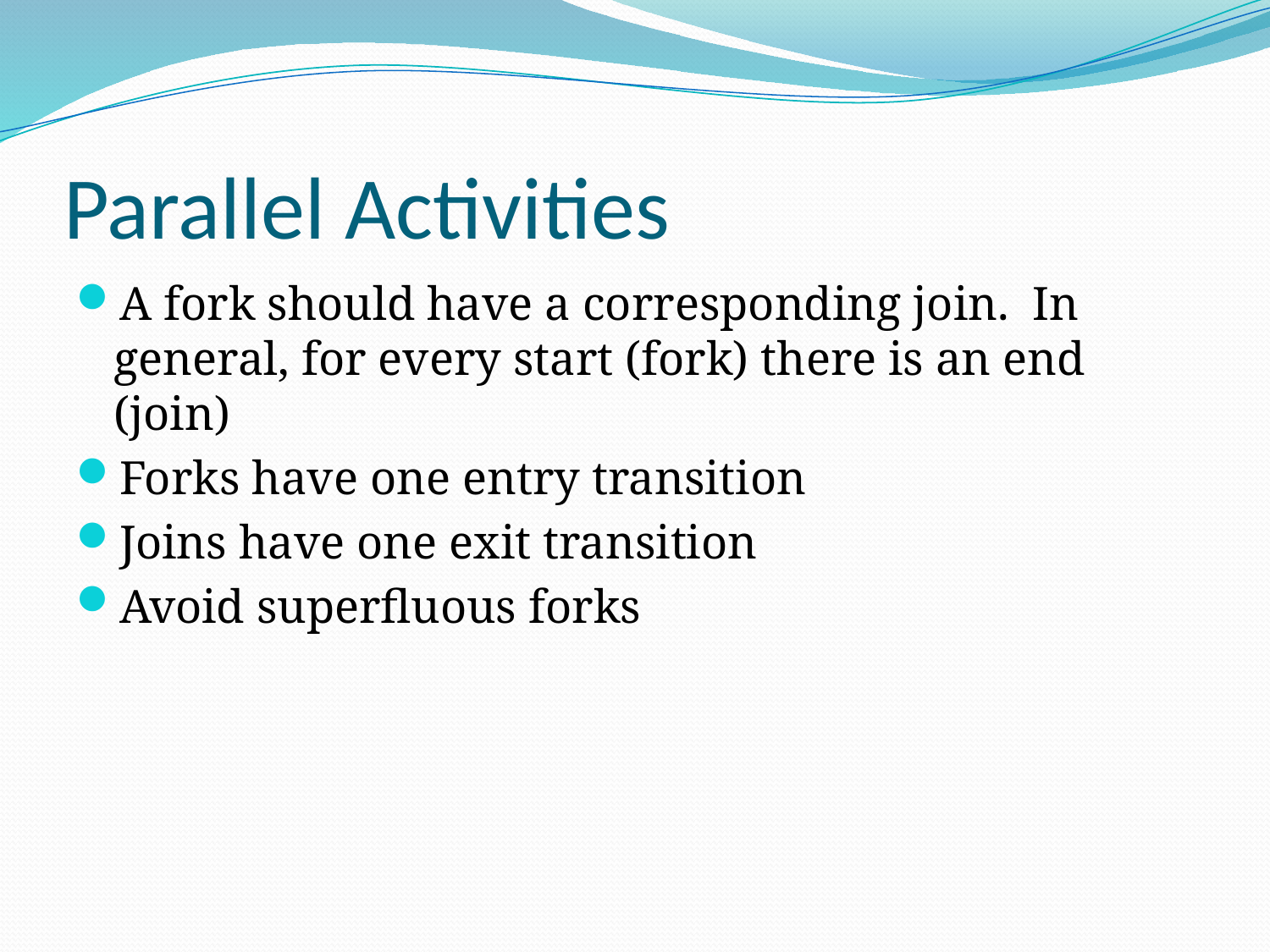

# Parallel Activities
A fork should have a corresponding join.  In general, for every start (fork) there is an end (join)
Forks have one entry transition
Joins have one exit transition
Avoid superfluous forks